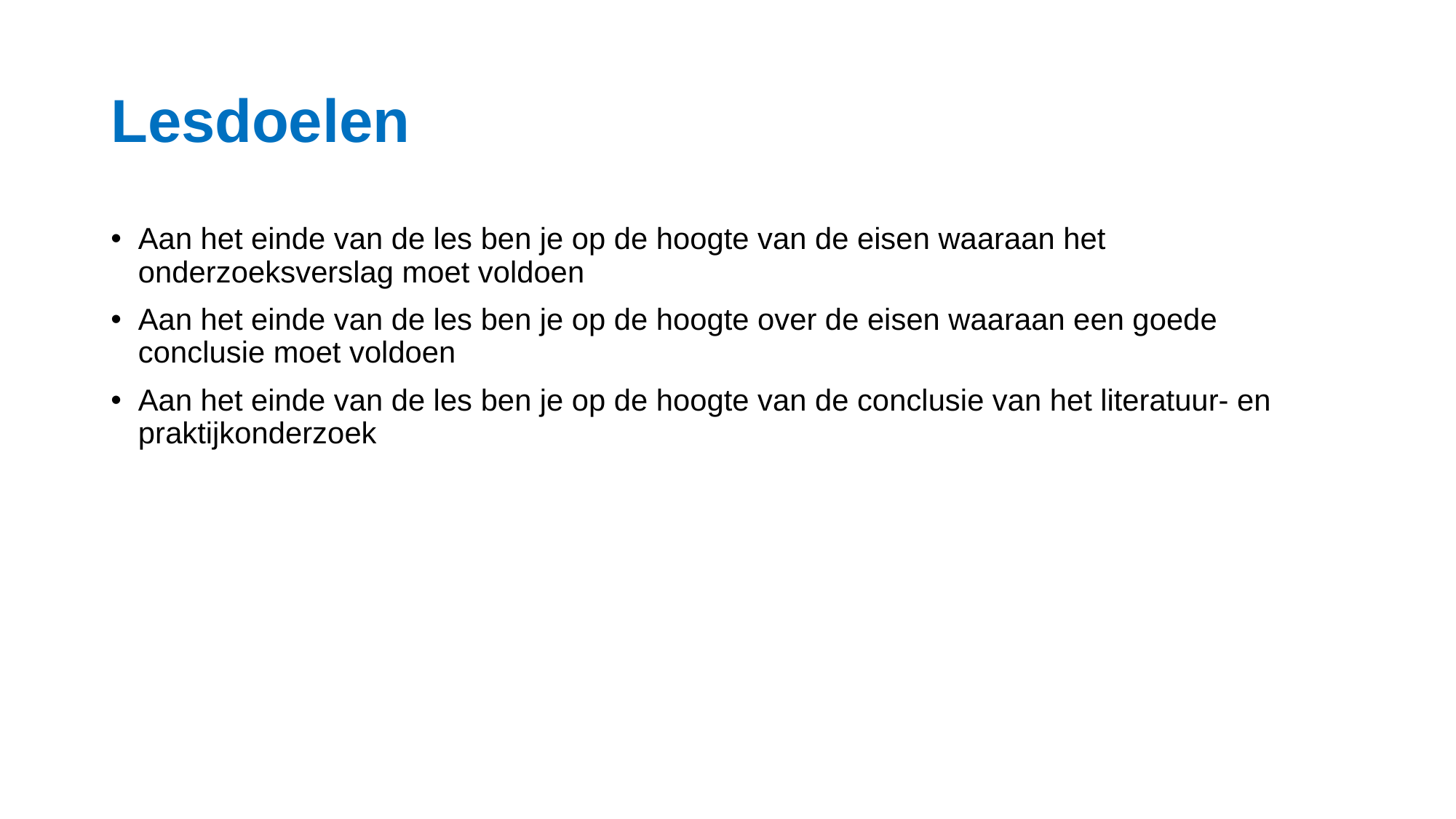

# Lesdoelen
Aan het einde van de les ben je op de hoogte van de eisen waaraan het onderzoeksverslag moet voldoen
Aan het einde van de les ben je op de hoogte over de eisen waaraan een goede conclusie moet voldoen
Aan het einde van de les ben je op de hoogte van de conclusie van het literatuur- en praktijkonderzoek